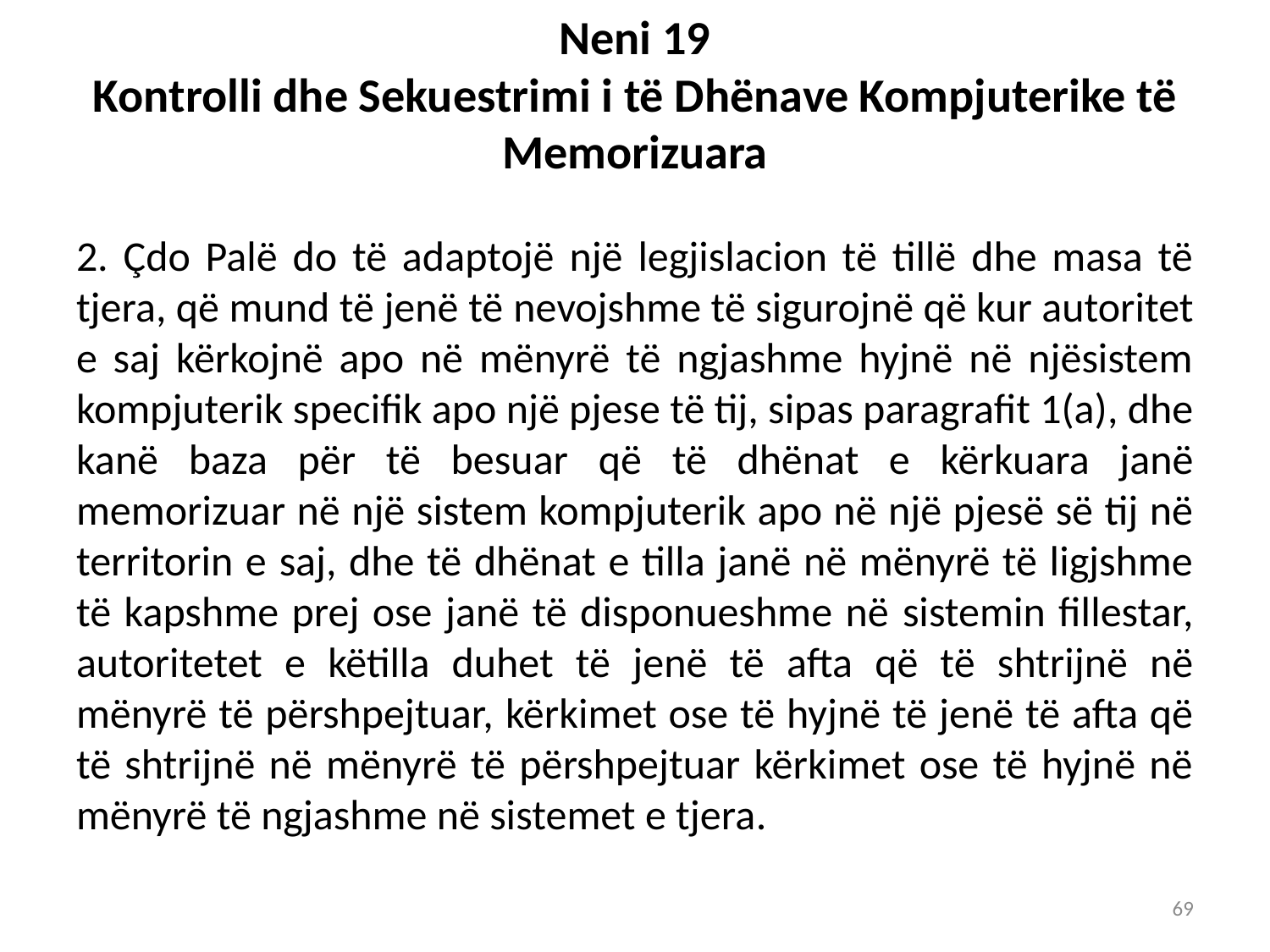

# Neni 19 Kontrolli dhe Sekuestrimi i të Dhënave Kompjuterike të Memorizuara
2. Çdo Palë do të adaptojë një legjislacion të tillë dhe masa të tjera, që mund të jenë të nevojshme të sigurojnë që kur autoritet e saj kërkojnë apo në mënyrë të ngjashme hyjnë në njësistem kompjuterik specifik apo një pjese të tij, sipas paragrafit 1(a), dhe kanë baza për të besuar që të dhënat e kërkuara janë memorizuar në një sistem kompjuterik apo në një pjesë së tij në territorin e saj, dhe të dhënat e tilla janë në mënyrë të ligjshme të kapshme prej ose janë të disponueshme në sistemin fillestar, autoritetet e këtilla duhet të jenë të afta që të shtrijnë në mënyrë të përshpejtuar, kërkimet ose të hyjnë të jenë të afta që të shtrijnë në mënyrë të përshpejtuar kërkimet ose të hyjnë në mënyrë të ngjashme në sistemet e tjera.

69